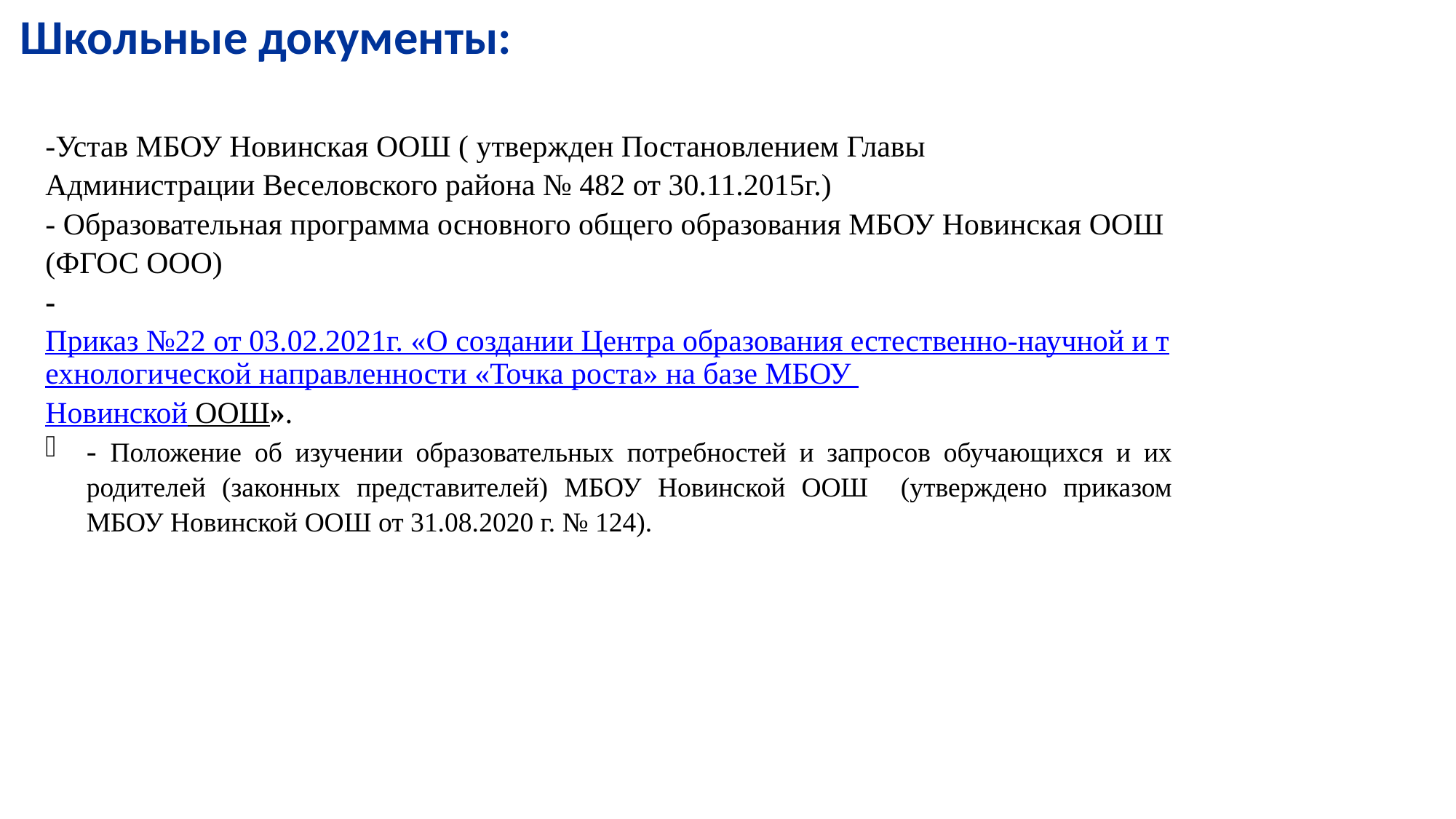

# Школьные документы:

-Устав МБОУ Новинская ООШ ( утвержден Постановлением Главы                    Администрации Веселовского района № 482 от 30.11.2015г.)
- Образовательная программа основного общего образования МБОУ Новинская ООШ (ФГОС ООО)
- Приказ №22 от 03.02.2021г. «О создании Центра образования естественно-научной и технологической направленности «Точка роста» на базе МБОУ Новинской ООШ».
- Положение об изучении образовательных потребностей и запросов обучающихся и их родителей (законных представителей) МБОУ Новинской ООШ  (утверждено приказом МБОУ Новинской ООШ от 31.08.2020 г. № 124).